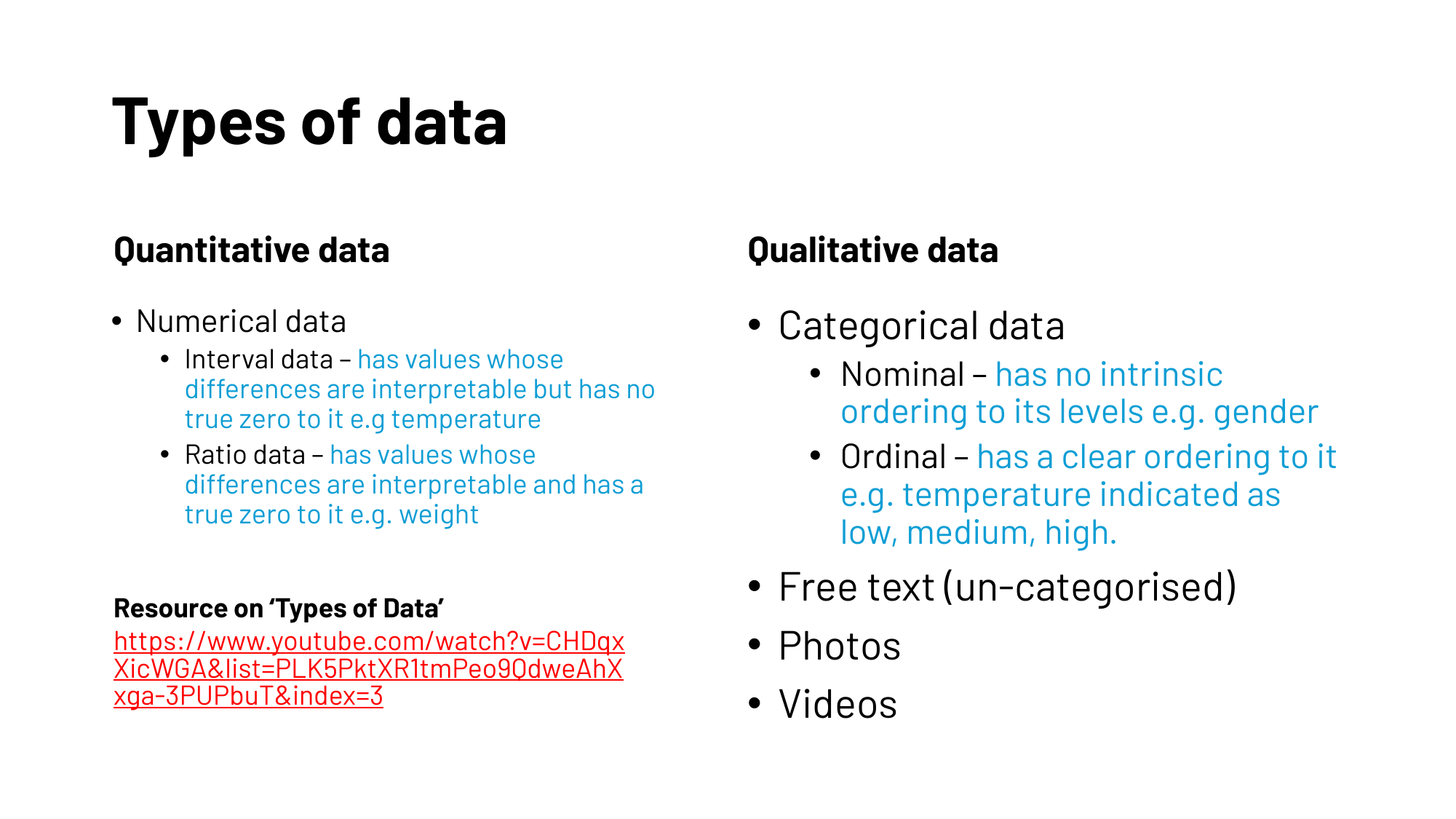

# Types of data
Quantitative data
Qualitative data
Numerical data
Interval data – has values whose differences are interpretable but has no true zero to it e.g temperature
Ratio data – has values whose differences are interpretable and has a true zero to it e.g. weight

Categorical data
Nominal – has no intrinsic ordering to its levels e.g. gender
Ordinal – has a clear ordering to it e.g. temperature indicated as low, medium, high.
Free text (un-categorised)
Photos
Videos

Resource on ‘Types of Data’
https://www.youtube.com/watch?v=CHDqxXicWGA&list=PLK5PktXR1tmPeo9QdweAhXxga-3PUPbuT&index=3